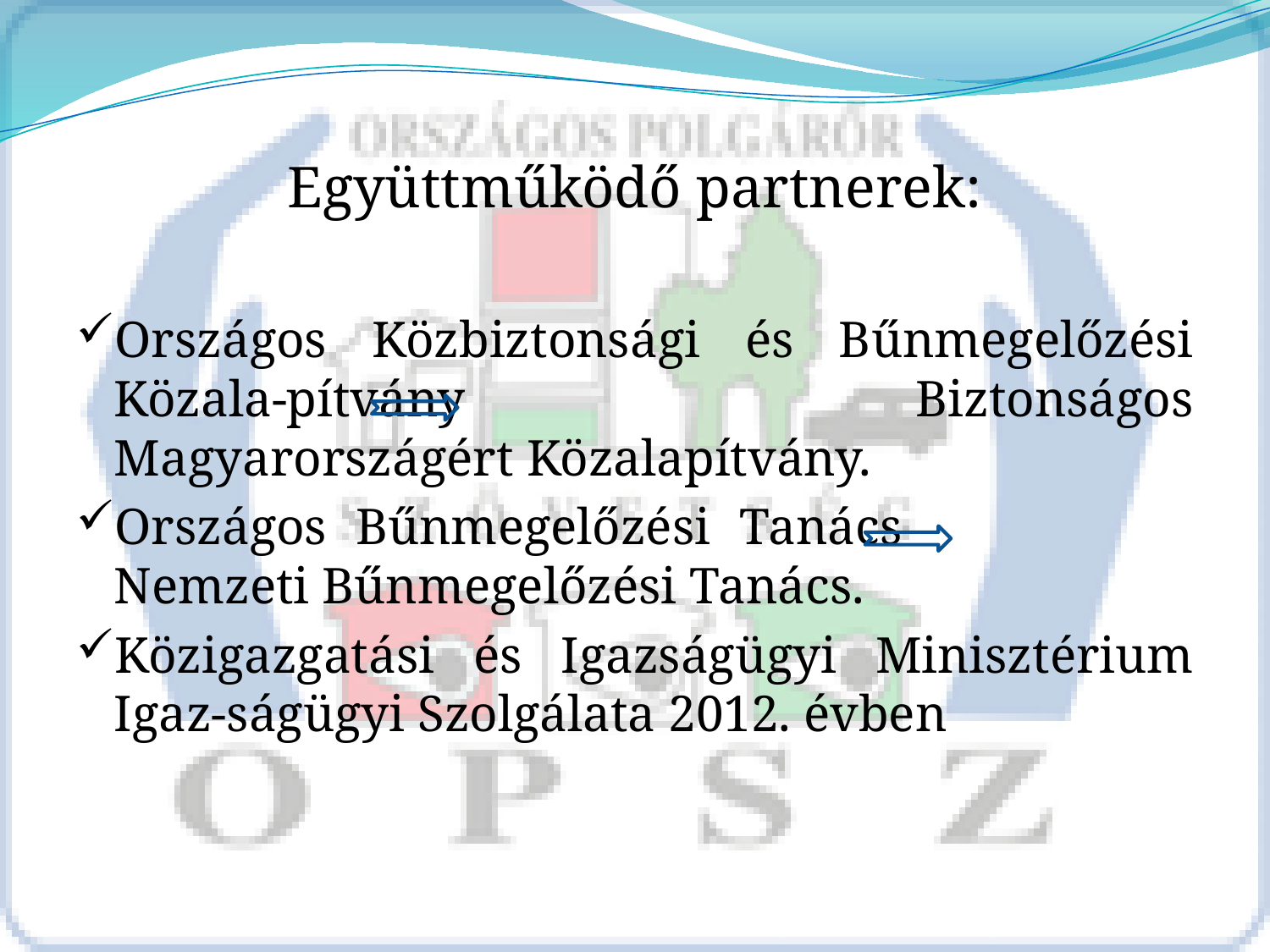

Együttműködő partnerek:

Országos Közbiztonsági és Bűnmegelőzési Közala-pítvány             Biztonságos Magyarországért Közalapítvány.
Országos Bűnmegelőzési Tanács           Nemzeti Bűnmegelőzési Tanács.
Közigazgatási és Igazságügyi Minisztérium Igaz-ságügyi Szolgálata 2012. évben